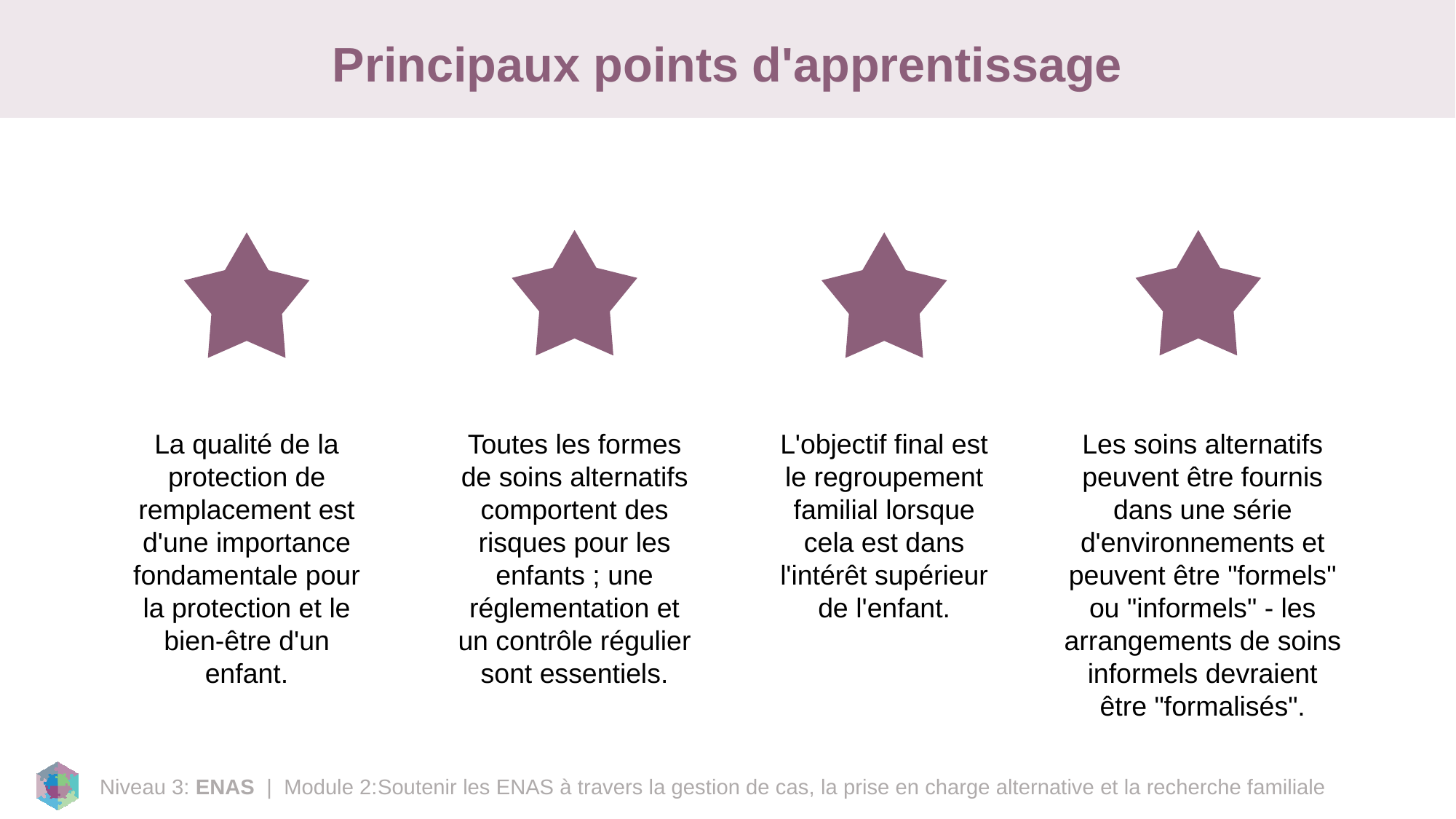

# Principaux points d'apprentissage

La qualité de la protection de remplacement est d'une importance fondamentale pour la protection et le bien-être d'un enfant.
Toutes les formes de soins alternatifs comportent des risques pour les enfants ; une réglementation et un contrôle régulier sont essentiels.
L'objectif final est le regroupement familial lorsque cela est dans l'intérêt supérieur de l'enfant.
Les soins alternatifs peuvent être fournis dans une série d'environnements et peuvent être "formels" ou "informels" - les arrangements de soins informels devraient être "formalisés".